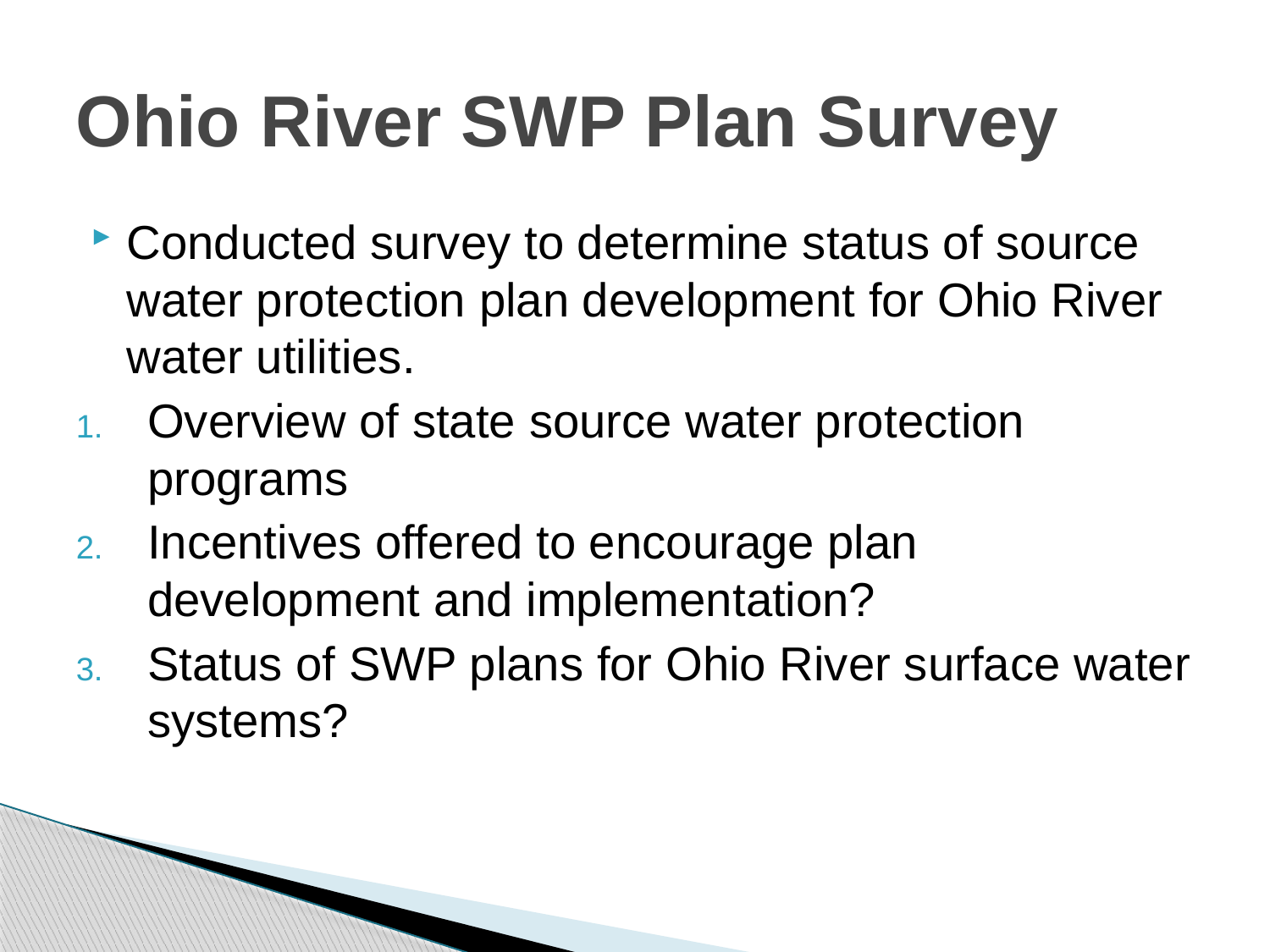

# Ohio River SWP Plan Survey
Conducted survey to determine status of source water protection plan development for Ohio River water utilities.
Overview of state source water protection programs
Incentives offered to encourage plan development and implementation?
Status of SWP plans for Ohio River surface water systems?